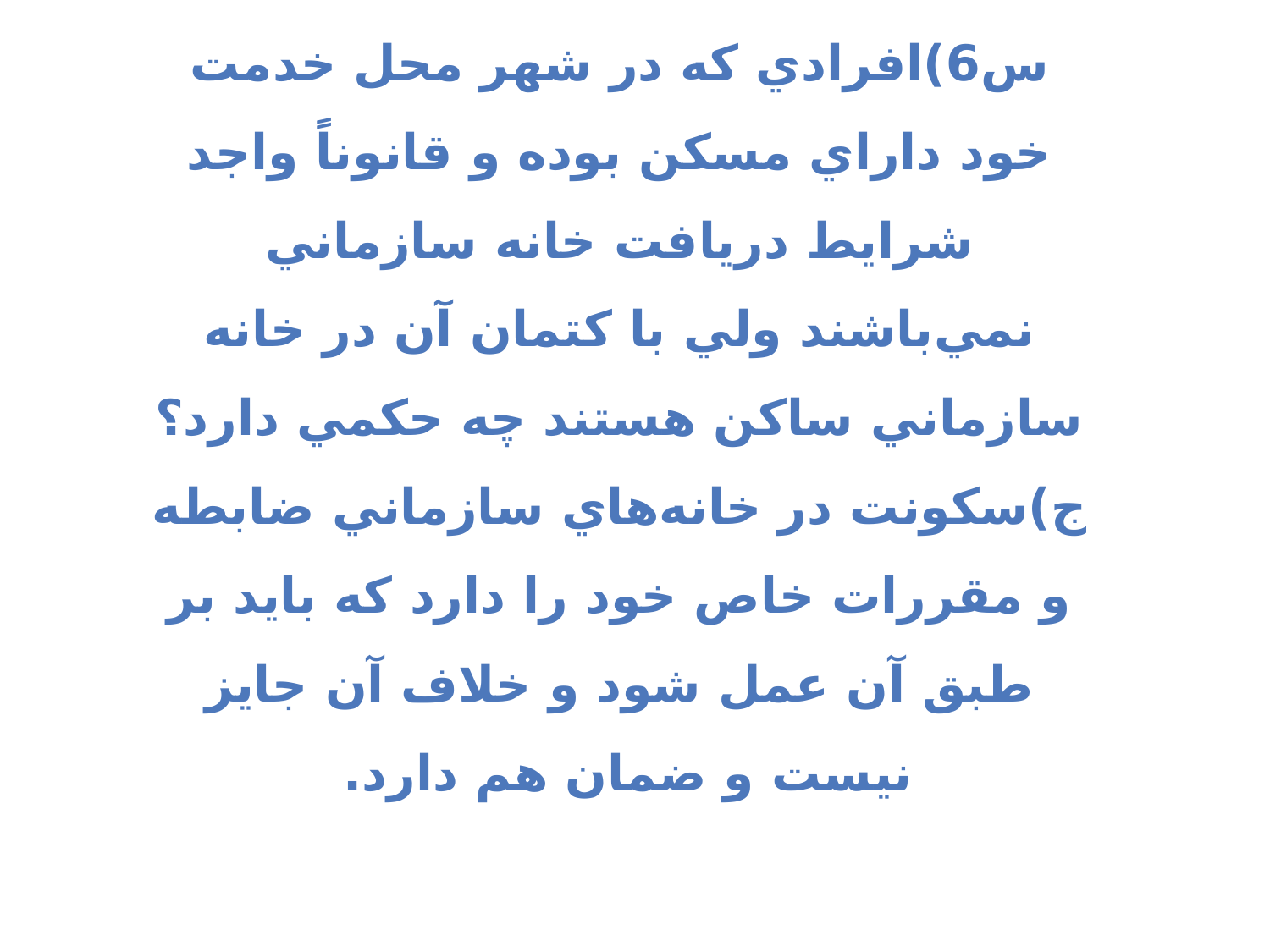

# س6)افرادي كه در شهر محل خدمت خود داراي مسكن بوده و قانوناً واجد شرايط دريافت خانه سازماني نمي‌باشند ولي با كتمان آن در خانه سازماني ساكن هستند چه حكمي دارد؟ ج)سكونت در خانه‌هاي سازماني ضابطه و مقررات خاص خود را دارد كه بايد بر طبق آن عمل شود و خلاف آن جايز نيست و ضمان هم دارد.